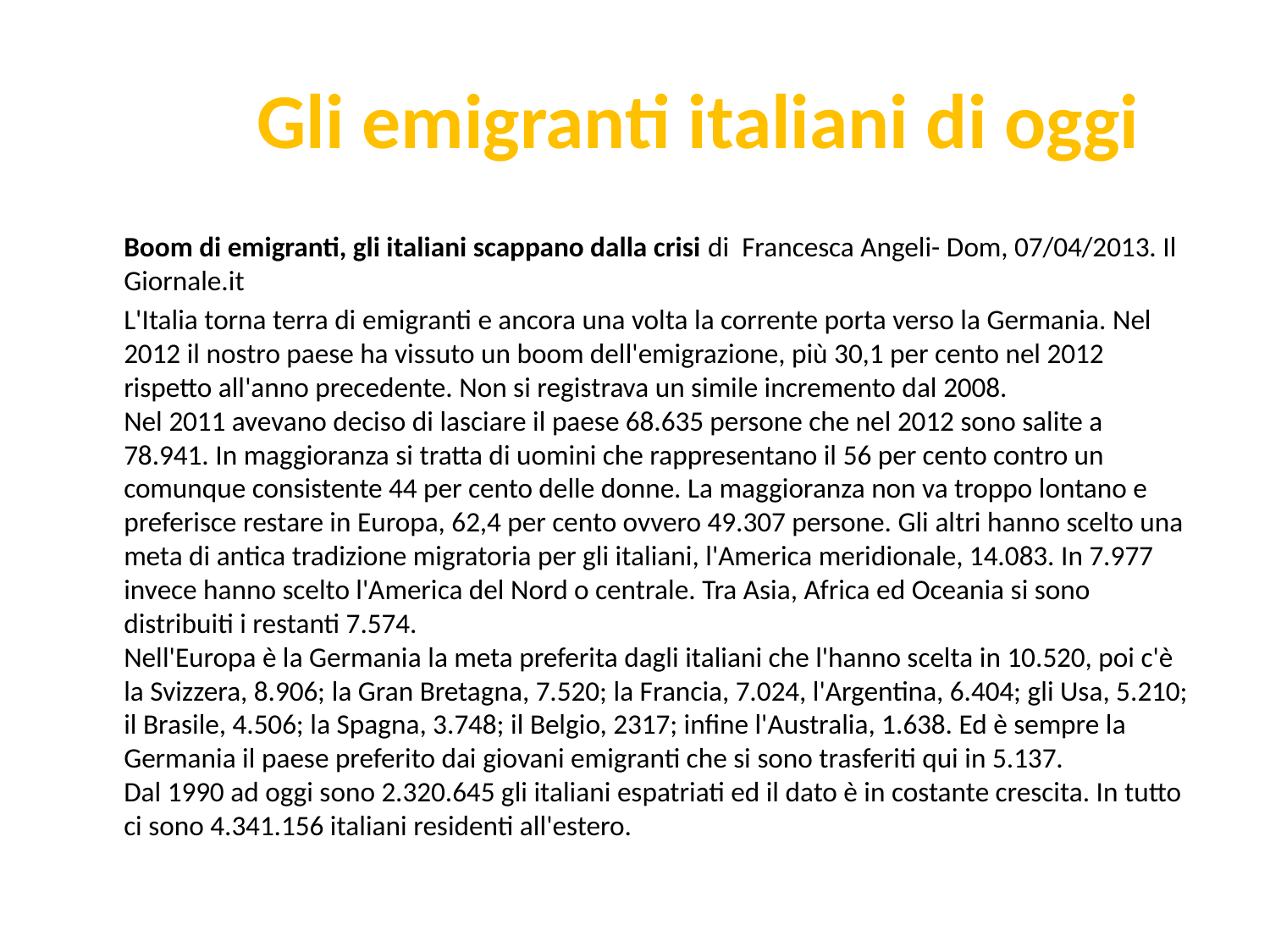

# Gli emigranti italiani di oggi
	Boom di emigranti, gli italiani scappano dalla crisi di  Francesca Angeli- Dom, 07/04/2013. Il Giornale.it
	L'Italia torna terra di emigranti e ancora una volta la corrente porta verso la Germania. Nel 2012 il nostro paese ha vissuto un boom dell'emigrazione, più 30,1 per cento nel 2012 rispetto all'anno precedente. Non si registrava un simile incremento dal 2008.
Nel 2011 avevano deciso di lasciare il paese 68.635 persone che nel 2012 sono salite a 78.941. In maggioranza si tratta di uomini che rappresentano il 56 per cento contro un comunque consistente 44 per cento delle donne. La maggioranza non va troppo lontano e preferisce restare in Europa, 62,4 per cento ovvero 49.307 persone. Gli altri hanno scelto una meta di antica tradizione migratoria per gli italiani, l'America meridionale, 14.083. In 7.977 invece hanno scelto l'America del Nord o centrale. Tra Asia, Africa ed Oceania si sono distribuiti i restanti 7.574.
Nell'Europa è la Germania la meta preferita dagli italiani che l'hanno scelta in 10.520, poi c'è la Svizzera, 8.906; la Gran Bretagna, 7.520; la Francia, 7.024, l'Argentina, 6.404; gli Usa, 5.210; il Brasile, 4.506; la Spagna, 3.748; il Belgio, 2317; infine l'Australia, 1.638. Ed è sempre la Germania il paese preferito dai giovani emigranti che si sono trasferiti qui in 5.137.
Dal 1990 ad oggi sono 2.320.645 gli italiani espatriati ed il dato è in costante crescita. In tutto ci sono 4.341.156 italiani residenti all'estero.